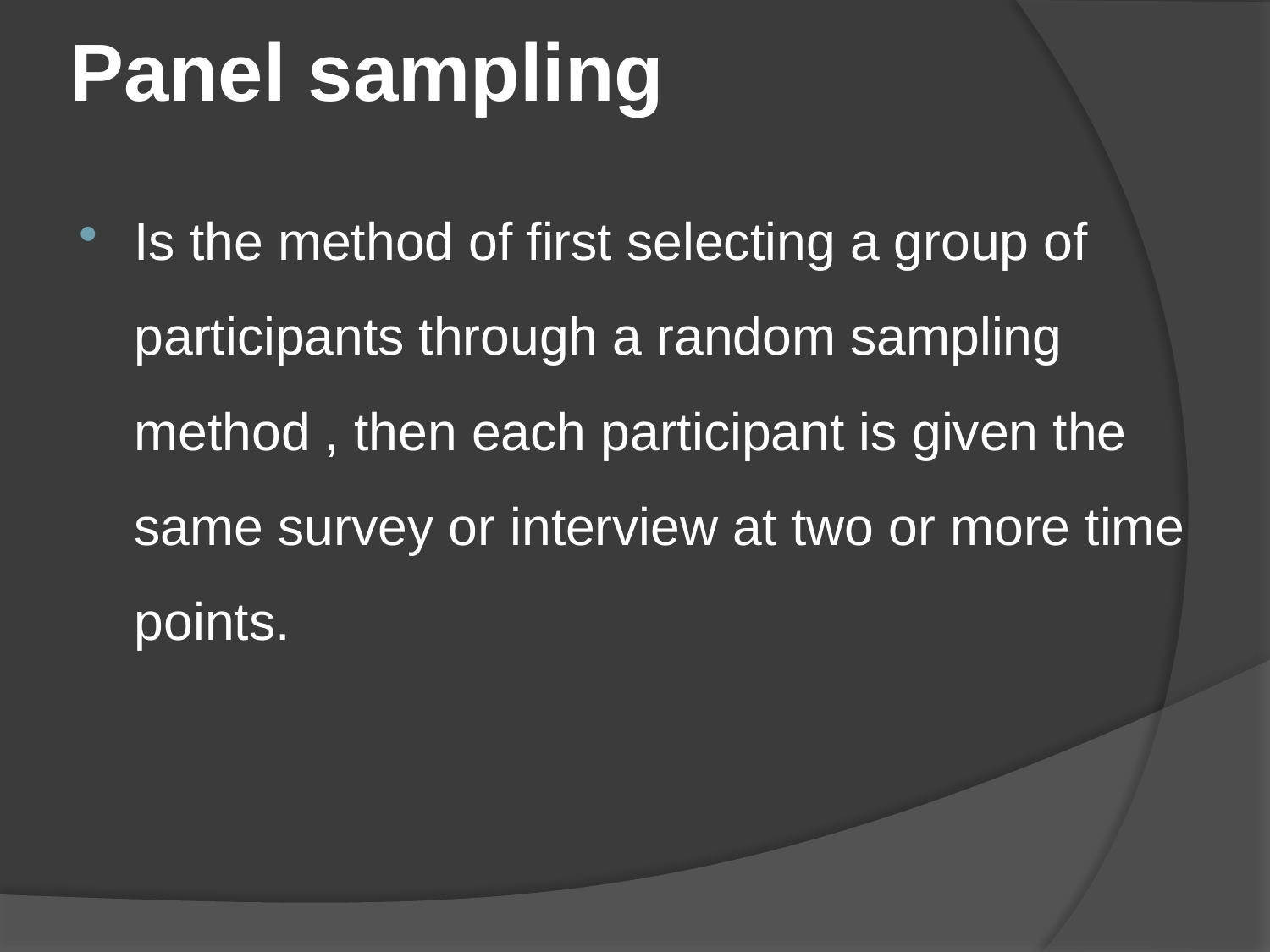

# Panel sampling
Is the method of first selecting a group of participants through a random sampling method , then each participant is given the same survey or interview at two or more time points.